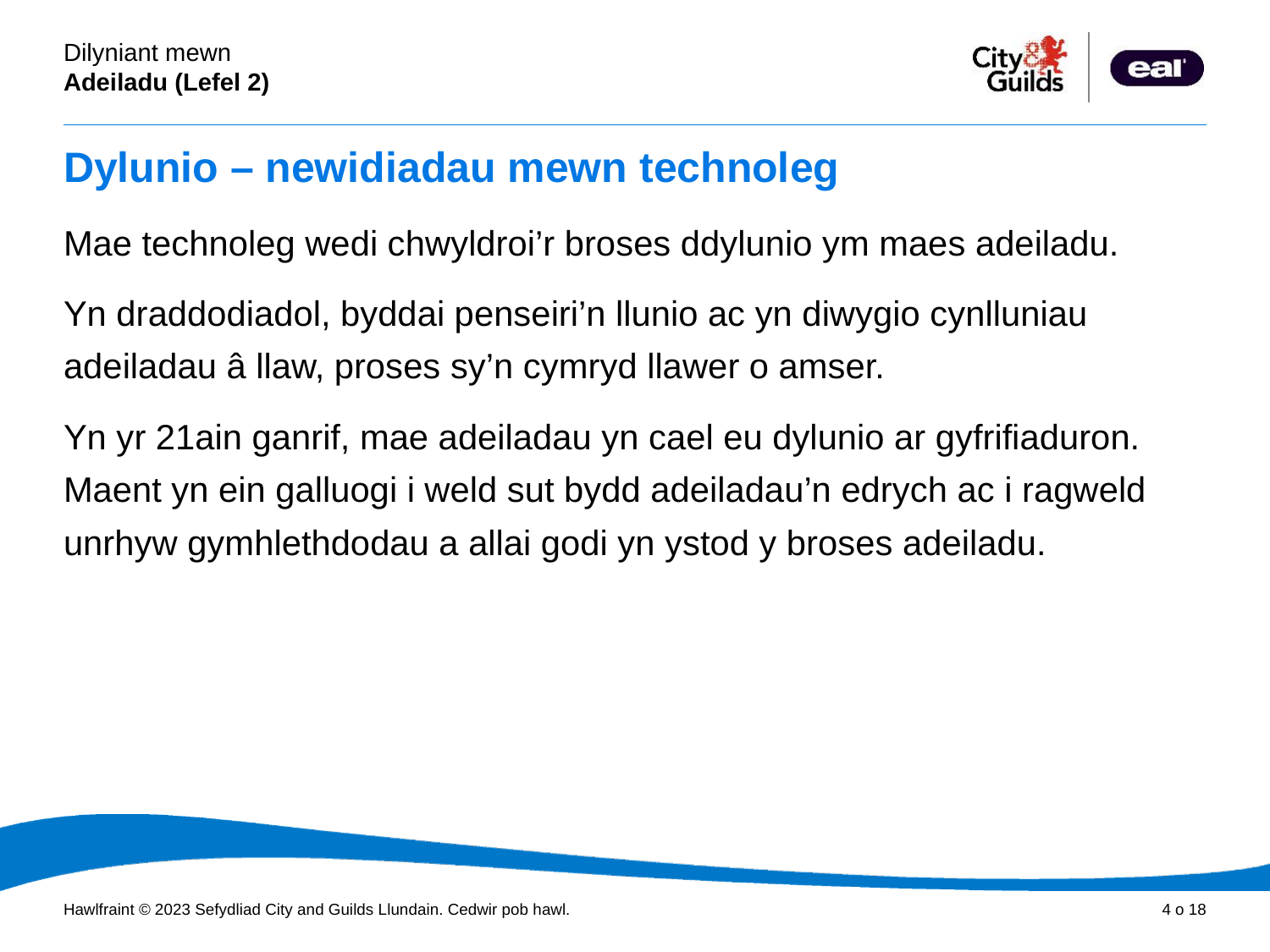

# Dylunio – newidiadau mewn technoleg
Mae technoleg wedi chwyldroi’r broses ddylunio ym maes adeiladu.
Yn draddodiadol, byddai penseiri’n llunio ac yn diwygio cynlluniau adeiladau â llaw, proses sy’n cymryd llawer o amser.
Yn yr 21ain ganrif, mae adeiladau yn cael eu dylunio ar gyfrifiaduron. Maent yn ein galluogi i weld sut bydd adeiladau’n edrych ac i ragweld unrhyw gymhlethdodau a allai godi yn ystod y broses adeiladu.